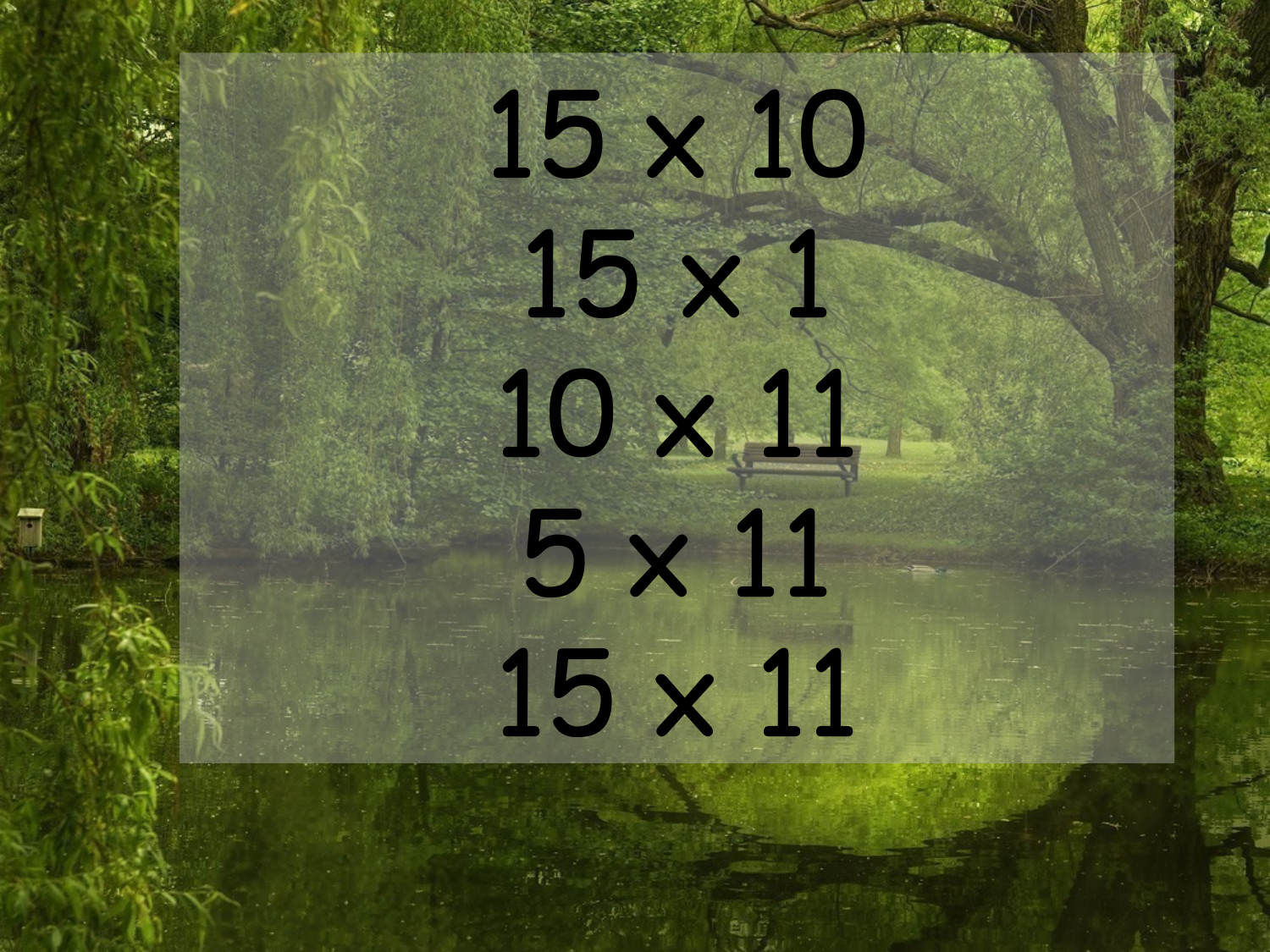

15 x 10
15 x 1
10 x 11
5 x 11
15 x 11